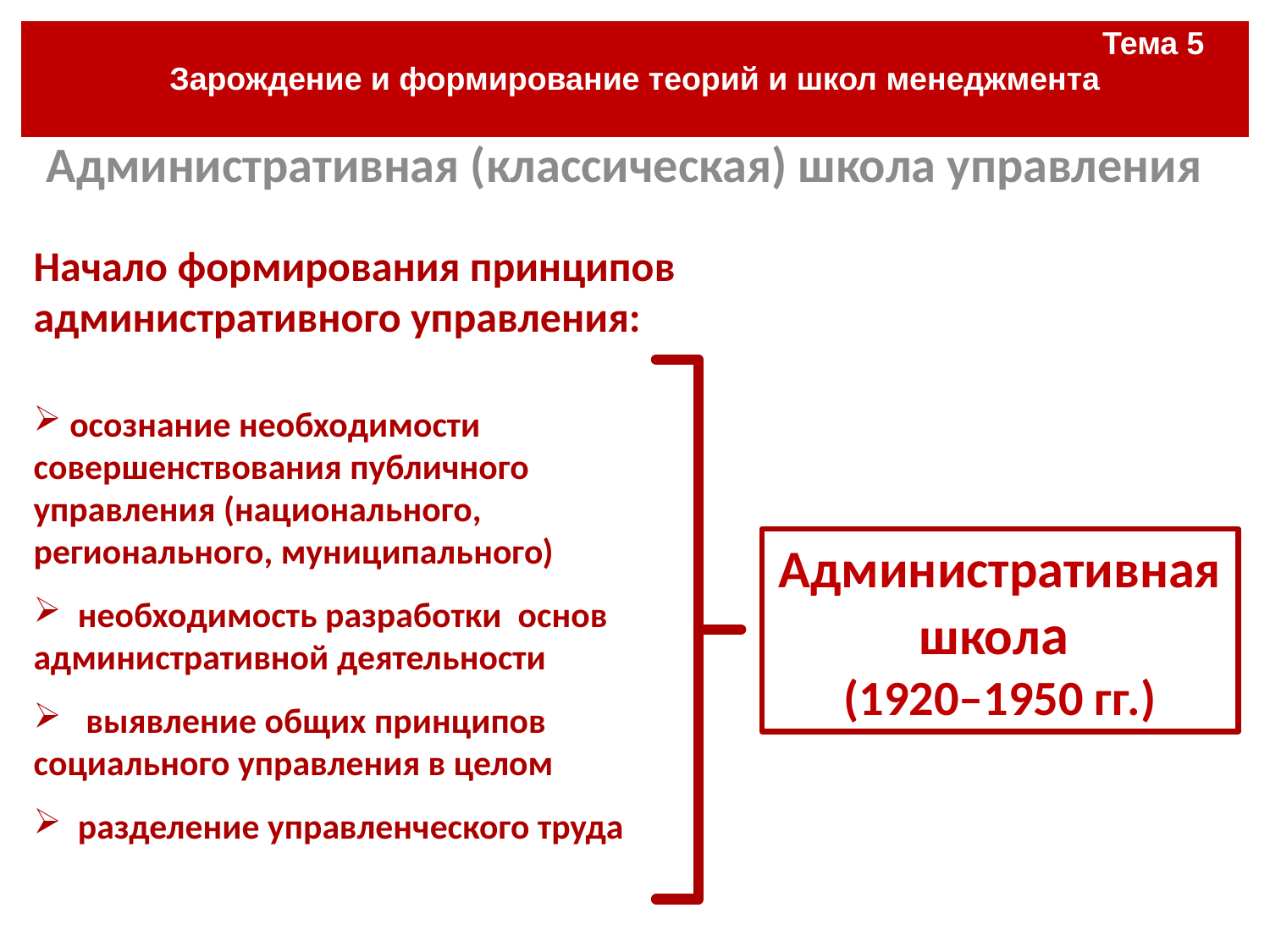

| Тема 5 Зарождение и формирование теорий и школ менеджмента |
| --- |
#
Административная (классическая) школа управления

Начало формирования принципов административного управления:

 осознание необходимости совершенствования публичного управления (национального, регионального, муниципального)
  необходимость разработки  основ административной деятельности
   выявление общих принципов социального управления в целом
  разделение управленческого труда

Административная школа
(1920–1950 гг.)